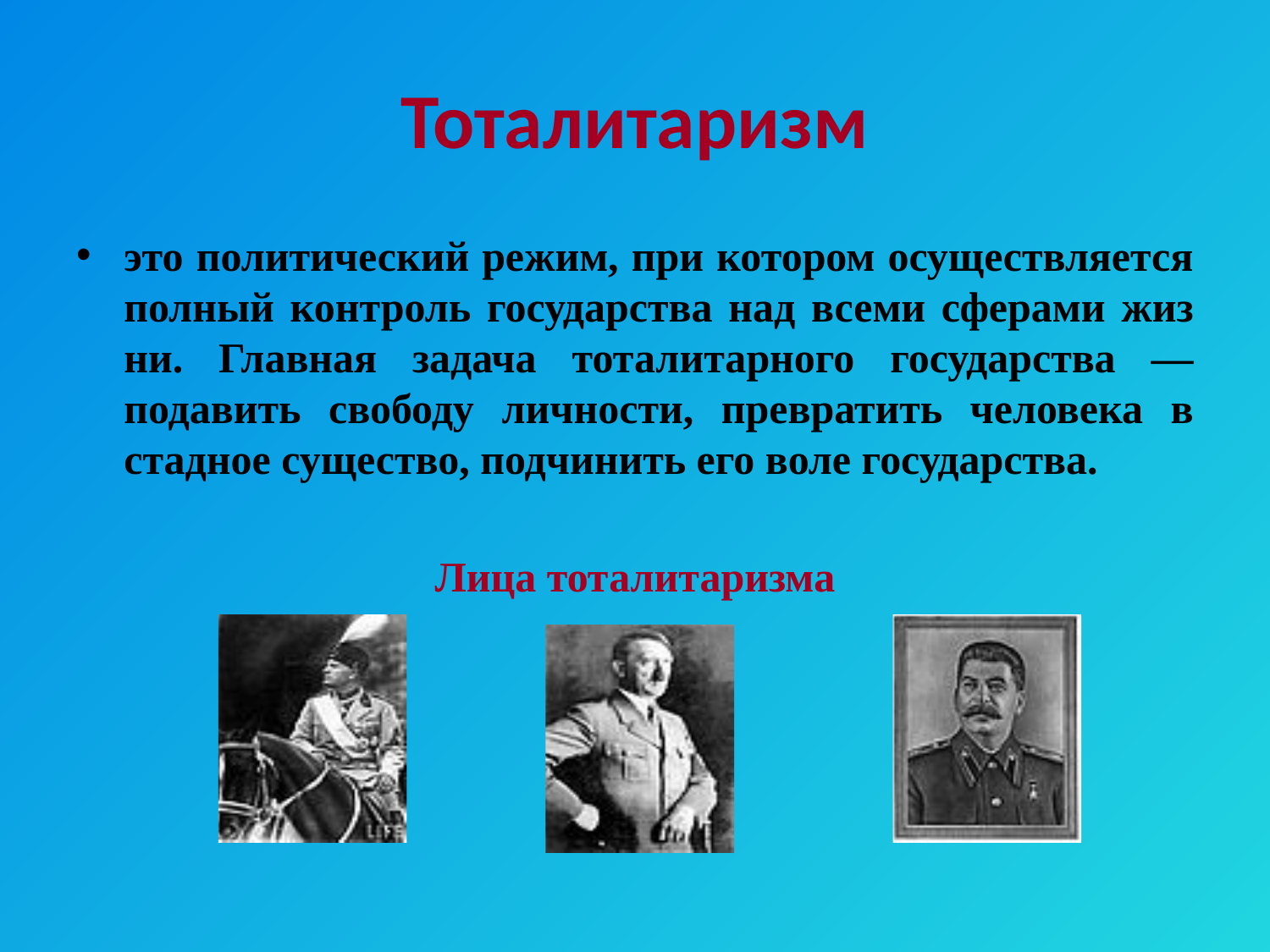

# Тоталитаризм
это политический режим, при котором осуществляется полный контроль государства над всеми сферами жиз­ни. Главная задача тоталитарного государства — подавить свободу личности, превратить человека в стадное существо, подчинить его воле государства.

Лица тоталитаризма